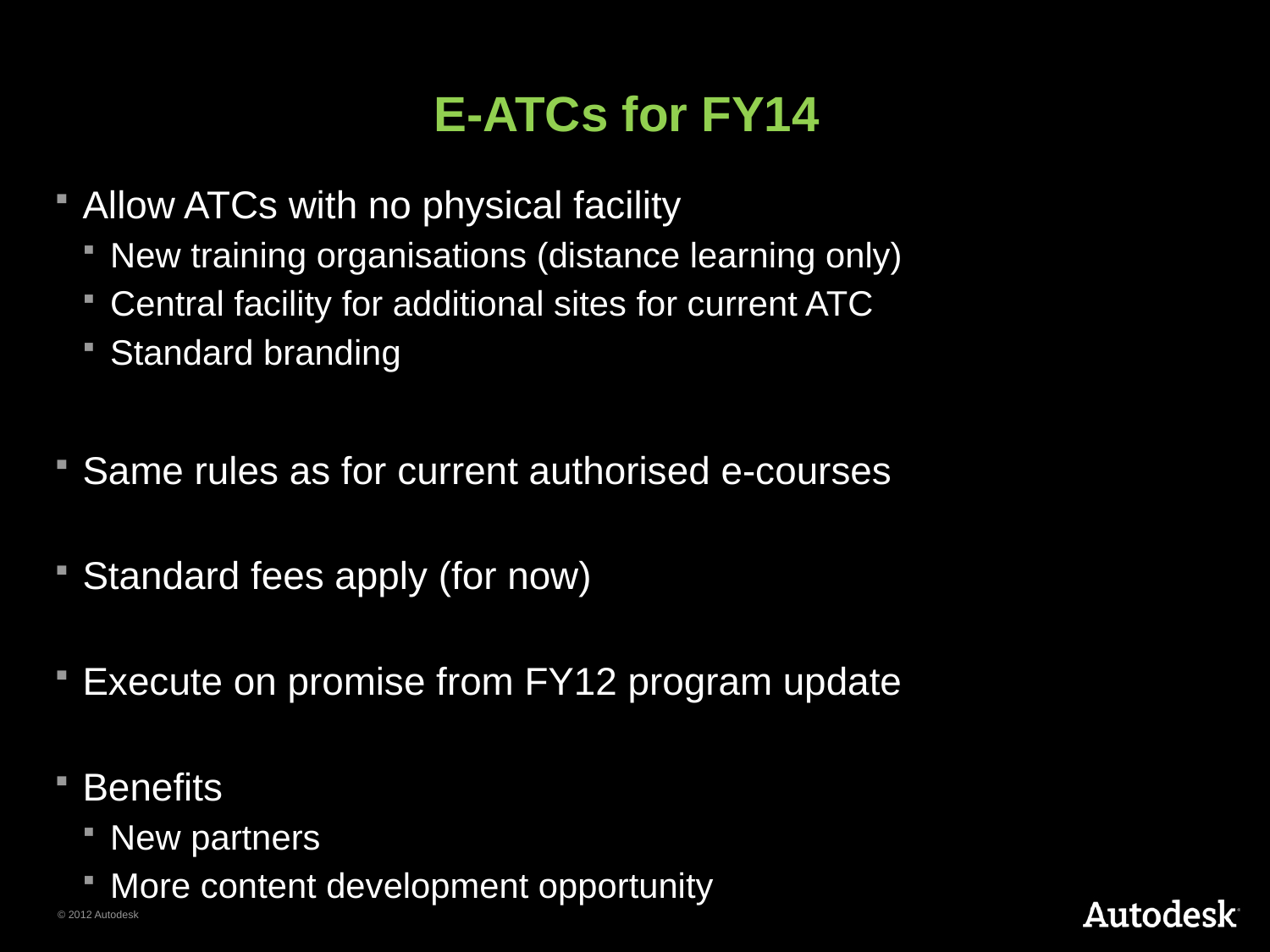

# E-ATCs for FY14
Allow ATCs with no physical facility
New training organisations (distance learning only)
Central facility for additional sites for current ATC
Standard branding

Same rules as for current authorised e-courses

Standard fees apply (for now)

Execute on promise from FY12 program update

Benefits
New partners
More content development opportunity